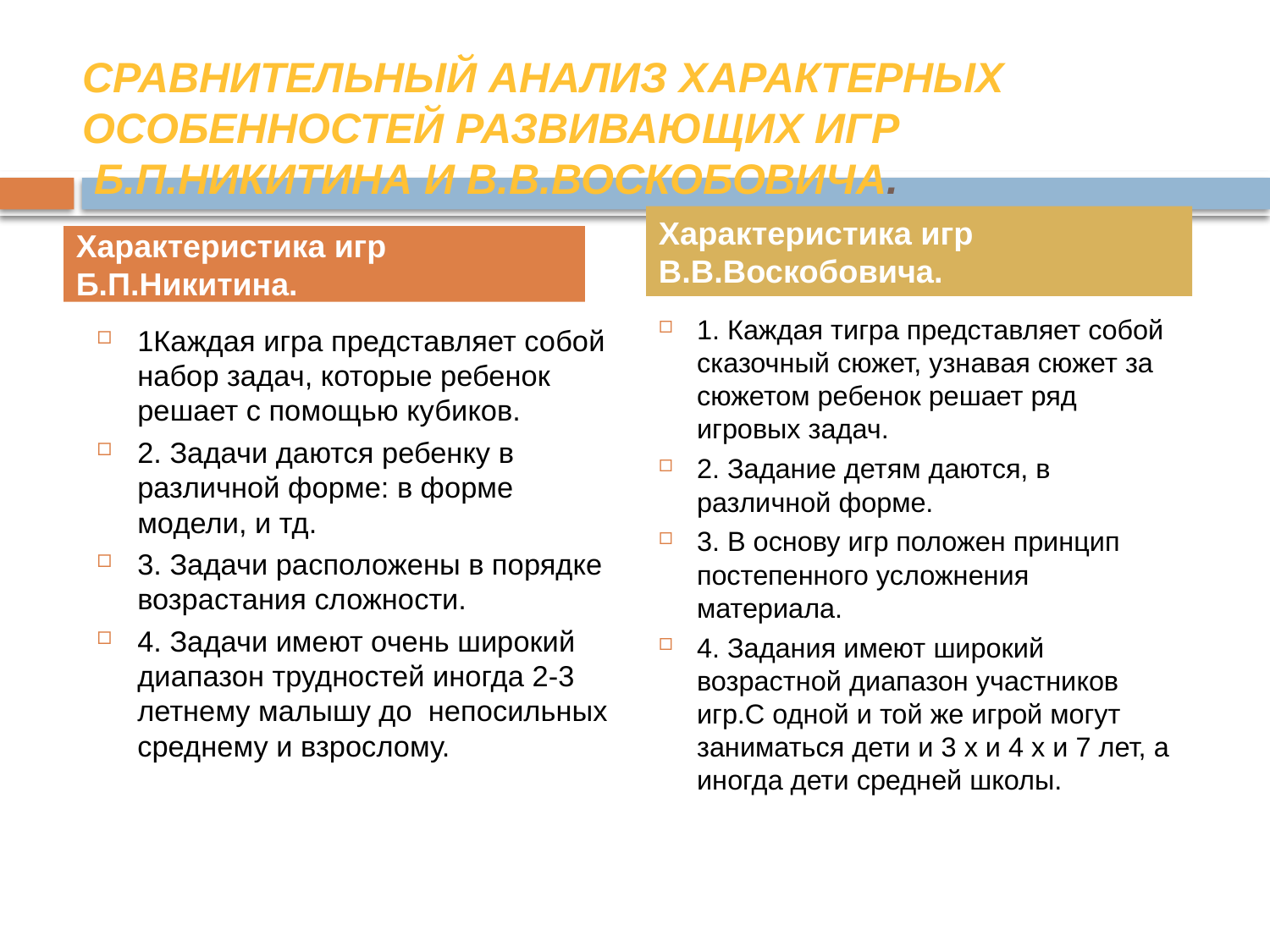

# Сравнительный анализ характерных особенностей развивающих игр Б.П.Никитина и В.В.Воскобовича.
Характеристика игр В.В.Воскобовича.
Характеристика игр Б.П.Никитина.
1. Каждая тигра представляет собой сказочный сюжет, узнавая сюжет за сюжетом ребенок решает ряд игровых задач.
2. Задание детям даются, в различной форме.
3. В основу игр положен принцип постепенного усложнения материала.
4. Задания имеют широкий возрастной диапазон участников игр.С одной и той же игрой могут заниматься дети и 3 х и 4 х и 7 лет, а иногда дети средней школы.
1Каждая игра представляет собой набор задач, которые ребенок решает с помощью кубиков.
2. Задачи даются ребенку в различной форме: в форме модели, и тд.
3. Задачи расположены в порядке возрастания сложности.
4. Задачи имеют очень широкий диапазон трудностей иногда 2-3 летнему малышу до  непосильных среднему и взрослому.